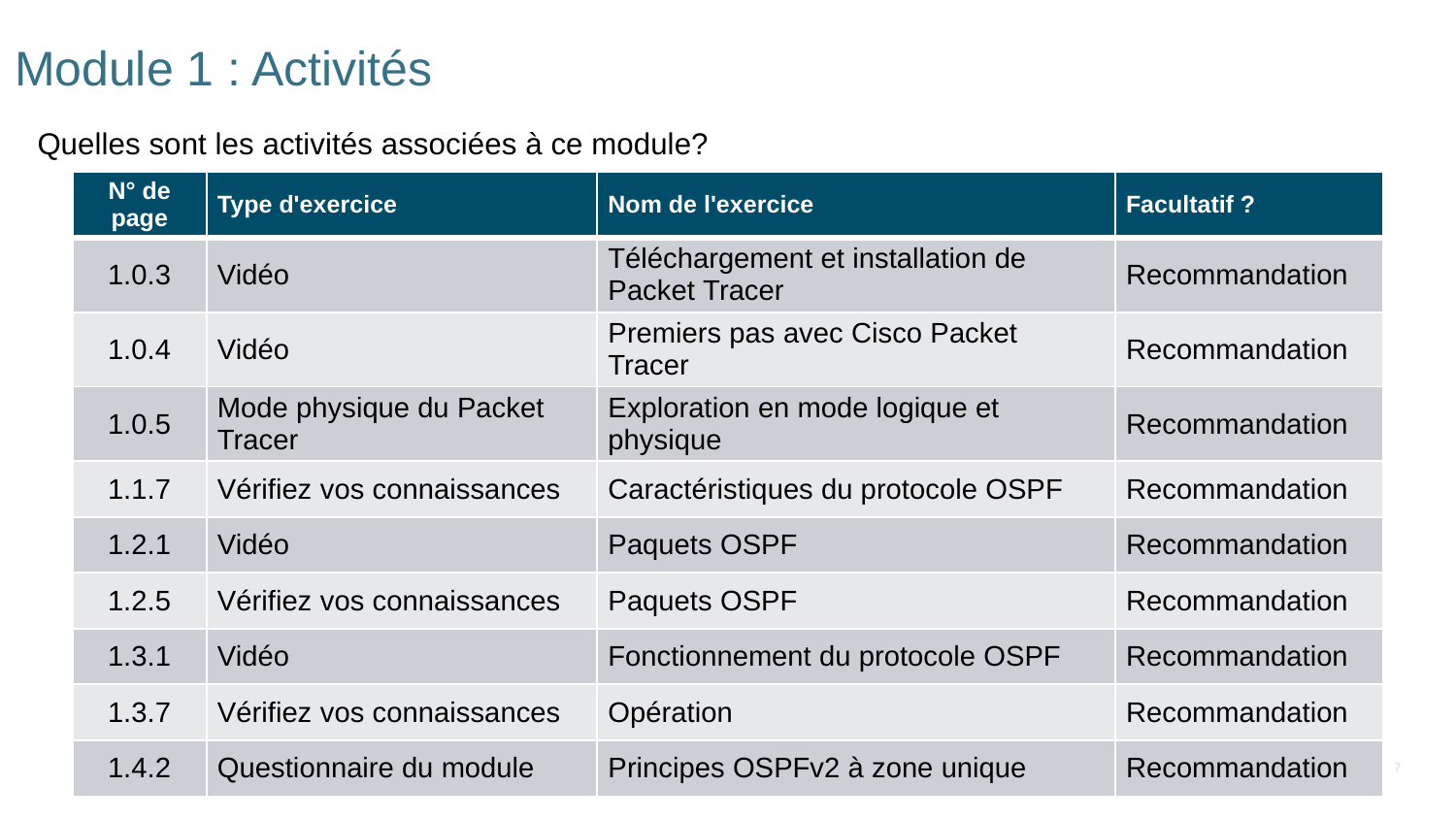

# Module 1 : Activités
Quelles sont les activités associées à ce module?

| N° de page | Type d'exercice | Nom de l'exercice | Facultatif ? |
| --- | --- | --- | --- |
| 1.0.3 | Vidéo | Téléchargement et installation de Packet Tracer | Recommandation |
| 1.0.4 | Vidéo | Premiers pas avec Cisco Packet Tracer | Recommandation |
| 1.0.5 | Mode physique du Packet Tracer | Exploration en mode logique et physique | Recommandation |
| 1.1.7 | Vérifiez vos connaissances | Caractéristiques du protocole OSPF | Recommandation |
| 1.2.1 | Vidéo | Paquets OSPF | Recommandation |
| 1.2.5 | Vérifiez vos connaissances | Paquets OSPF | Recommandation |
| 1.3.1 | Vidéo | Fonctionnement du protocole OSPF | Recommandation |
| 1.3.7 | Vérifiez vos connaissances | Opération | Recommandation |
| 1.4.2 | Questionnaire du module | Principes OSPFv2 à zone unique | Recommandation |